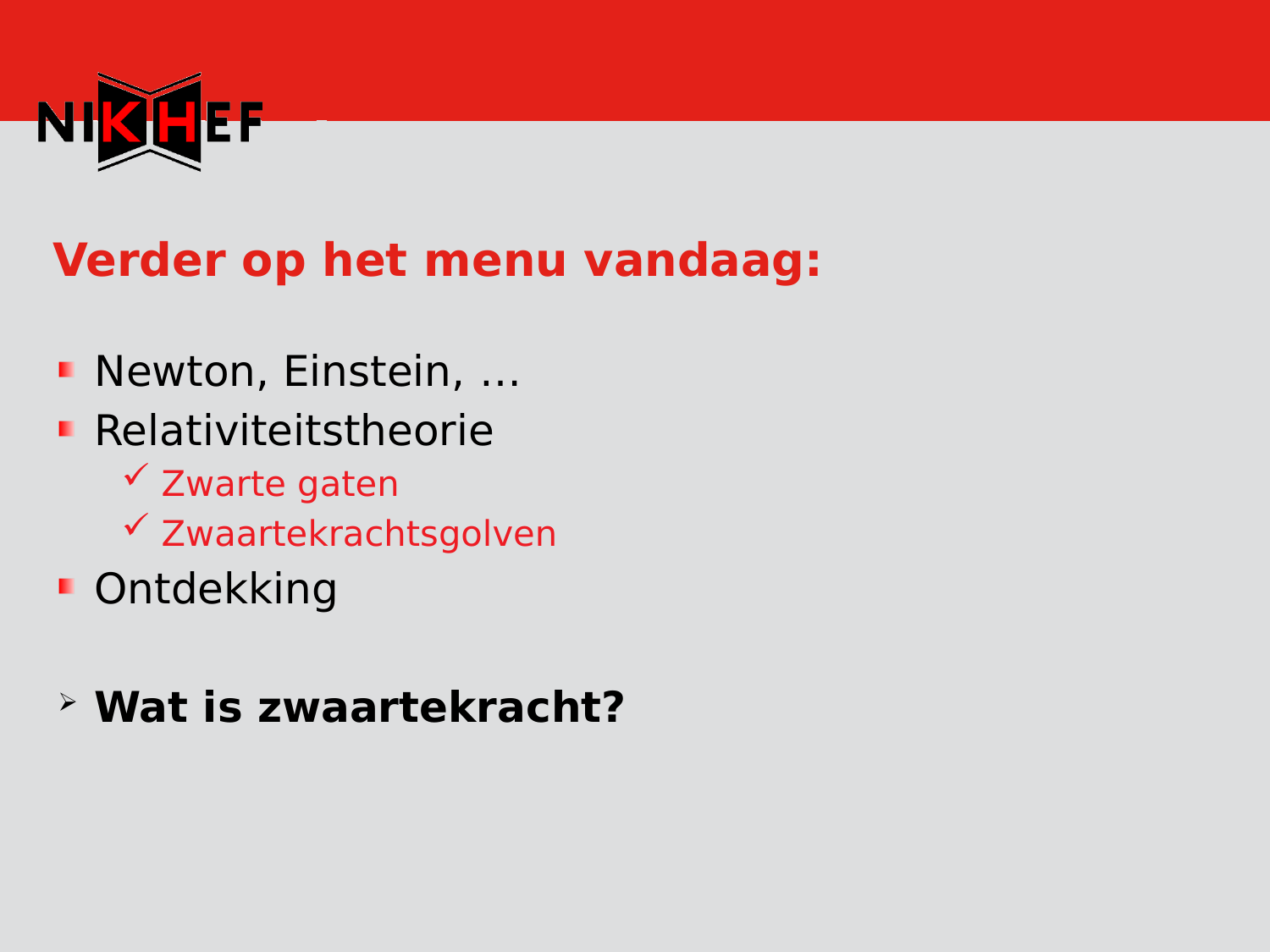

# Verder op het menu vandaag:
Newton, Einstein, …
Relativiteitstheorie
Zwarte gaten
Zwaartekrachtsgolven
Ontdekking

Wat is zwaartekracht?